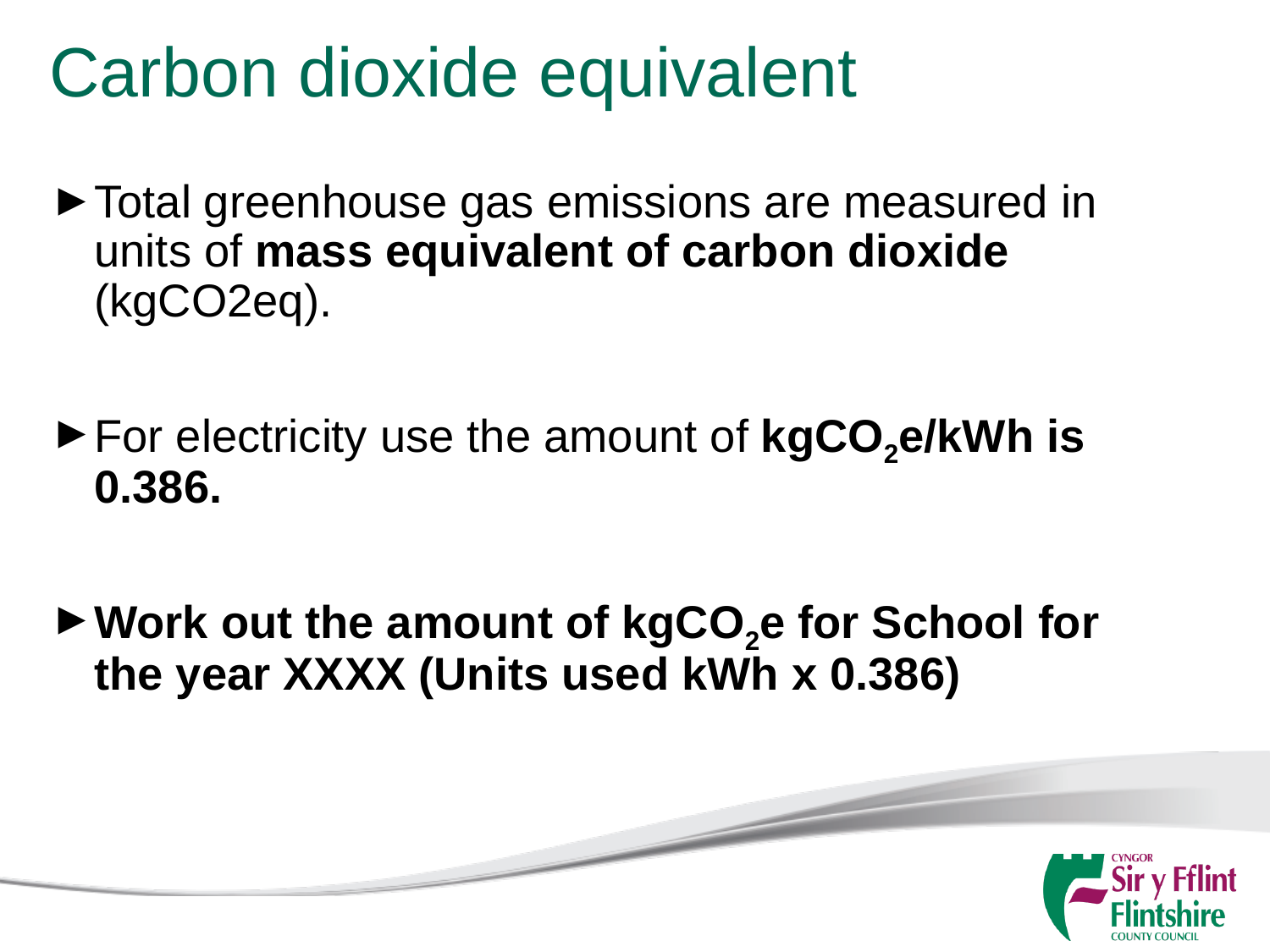

# Carbon dioxide equivalent
Total greenhouse gas emissions are measured in units of mass equivalent of carbon dioxide (kgCO2eq).

For electricity use the amount of kgCO2e/kWh is 0.386.

Work out the amount of kgCO2e for School for the year XXXX (Units used kWh x 0.386)